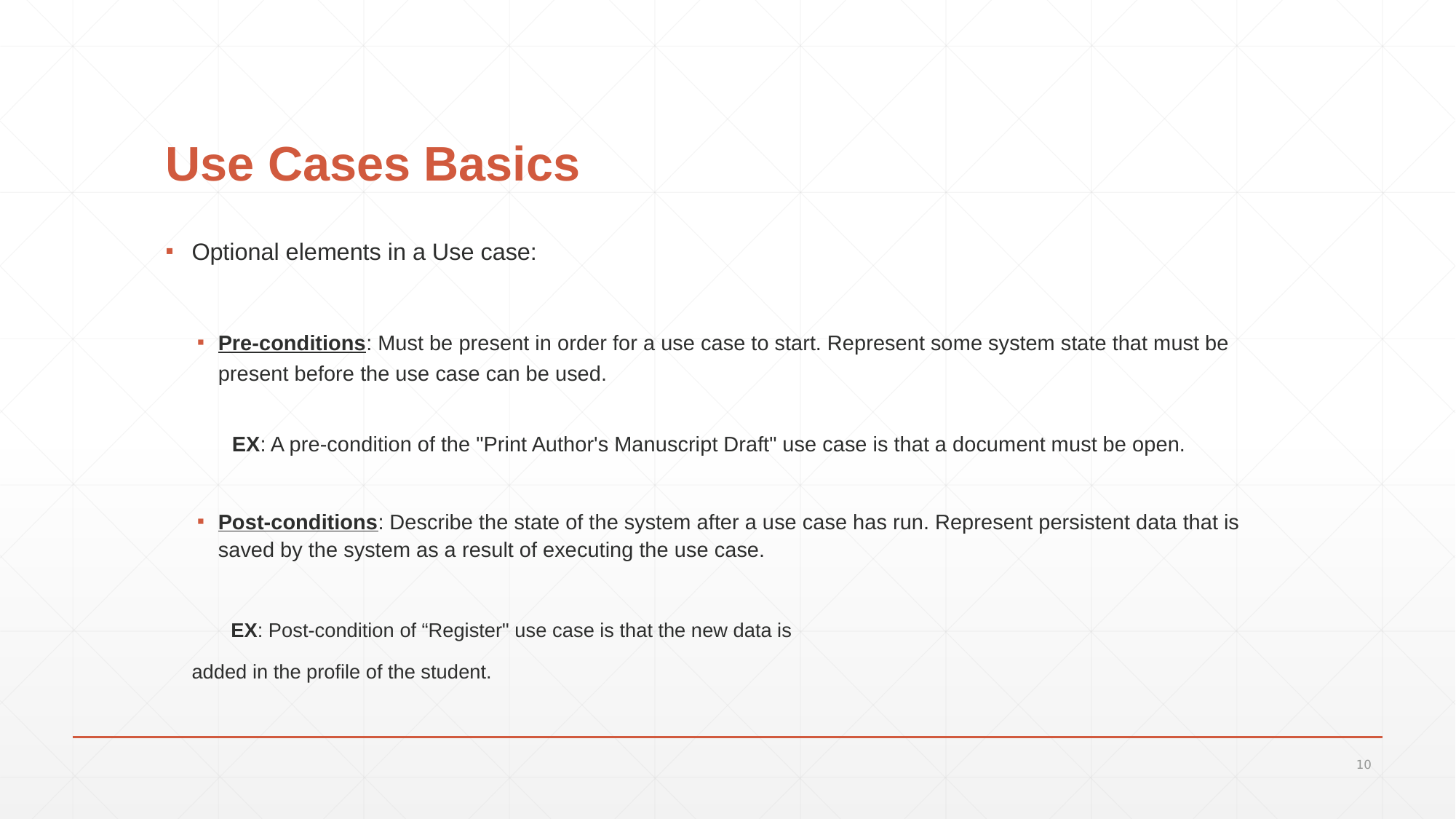

# Use Cases Basics
Optional elements in a Use case:

Pre-conditions: Must be present in order for a use case to start. Represent some system state that must be present before the use case can be used.

      EX: A pre-condition of the "Print Author's Manuscript Draft" use case is that a document must be open.

Post-conditions: Describe the state of the system after a use case has run. Represent persistent data that is saved by the system as a result of executing the use case.

          EX: Post-condition of “Register" use case is that the new data is
		added in the profile of the student.

10